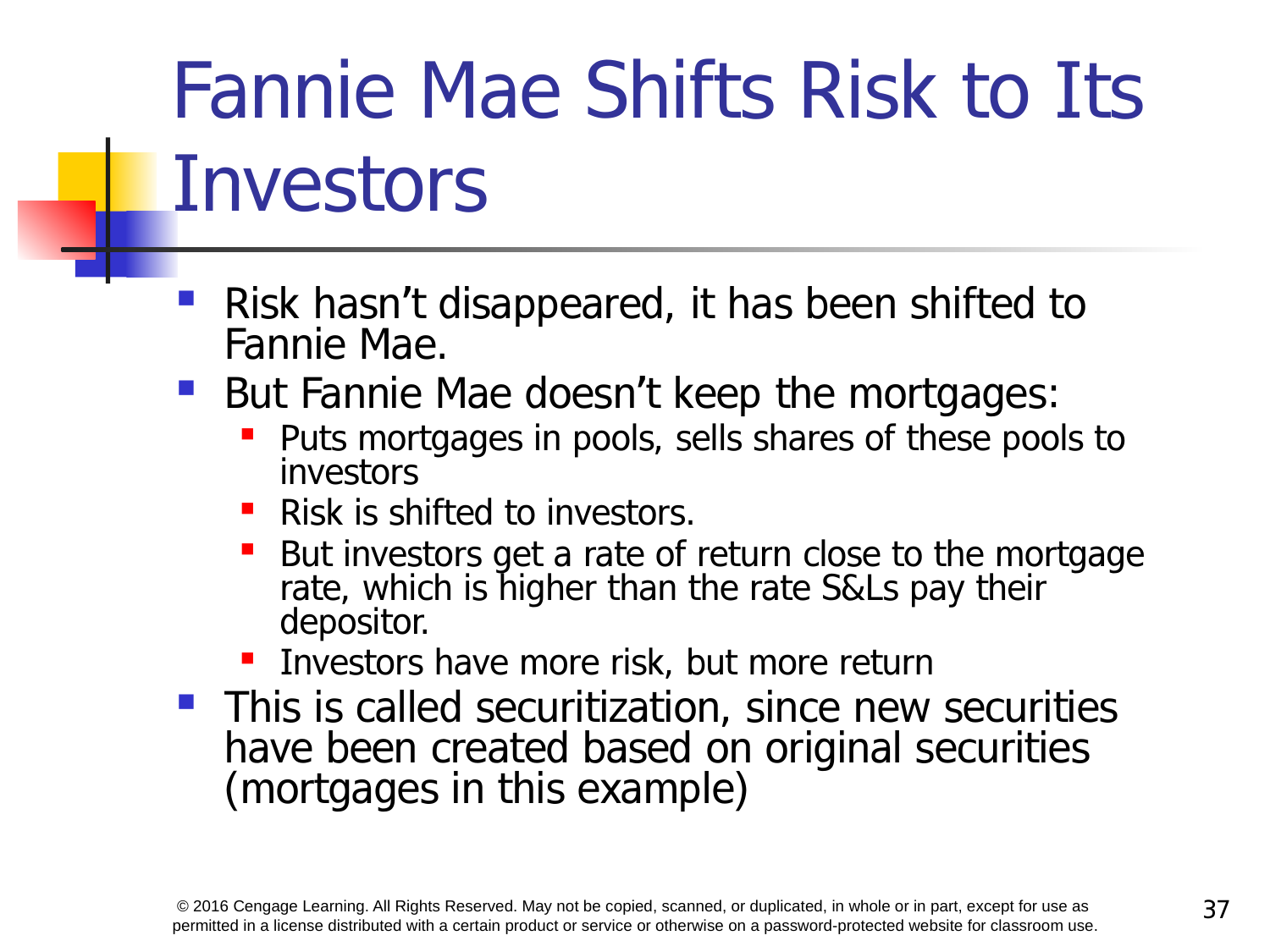

# Fannie Mae Shifts Risk to Its Investors
Risk hasn’t disappeared, it has been shifted to Fannie Mae.
But Fannie Mae doesn’t keep the mortgages:
Puts mortgages in pools, sells shares of these pools to investors
Risk is shifted to investors.
But investors get a rate of return close to the mortgage rate, which is higher than the rate S&Ls pay their depositor.
Investors have more risk, but more return
This is called securitization, since new securities have been created based on original securities (mortgages in this example)
37